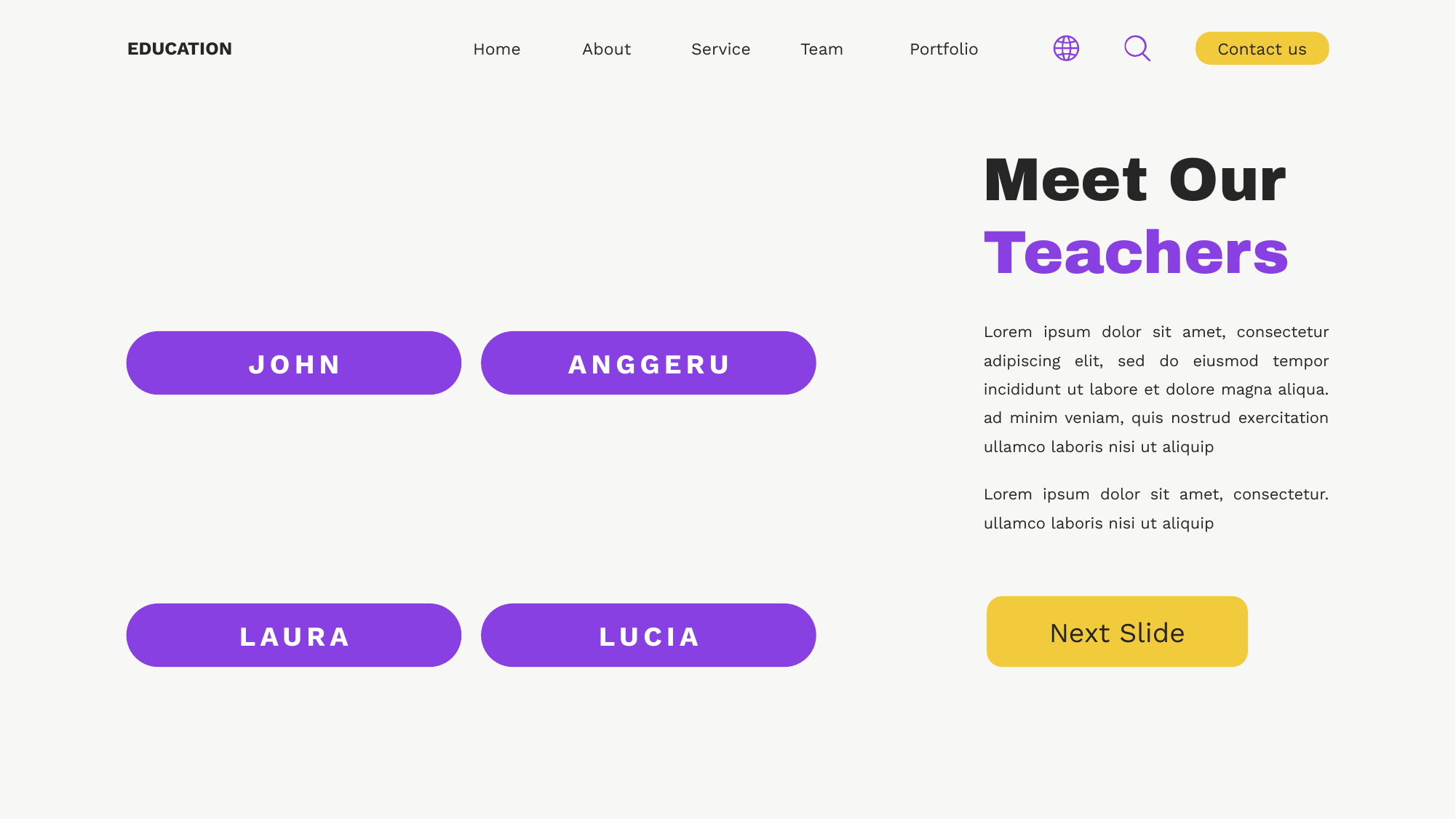

EDUCATION
Contact us
Home	About	Service	Team	Portfolio

Meet Our
Teachers

Lorem ipsum dolor sit amet, consectetur adipiscing elit, sed do eiusmod tempor incididunt ut labore et dolore magna aliqua. ad minim veniam, quis nostrud exercitation ullamco laboris nisi ut aliquip
JOHN
ANGGERU

Lorem ipsum dolor sit amet, consectetur. ullamco laboris nisi ut aliquip
Next Slide
LAURA
LUCIA